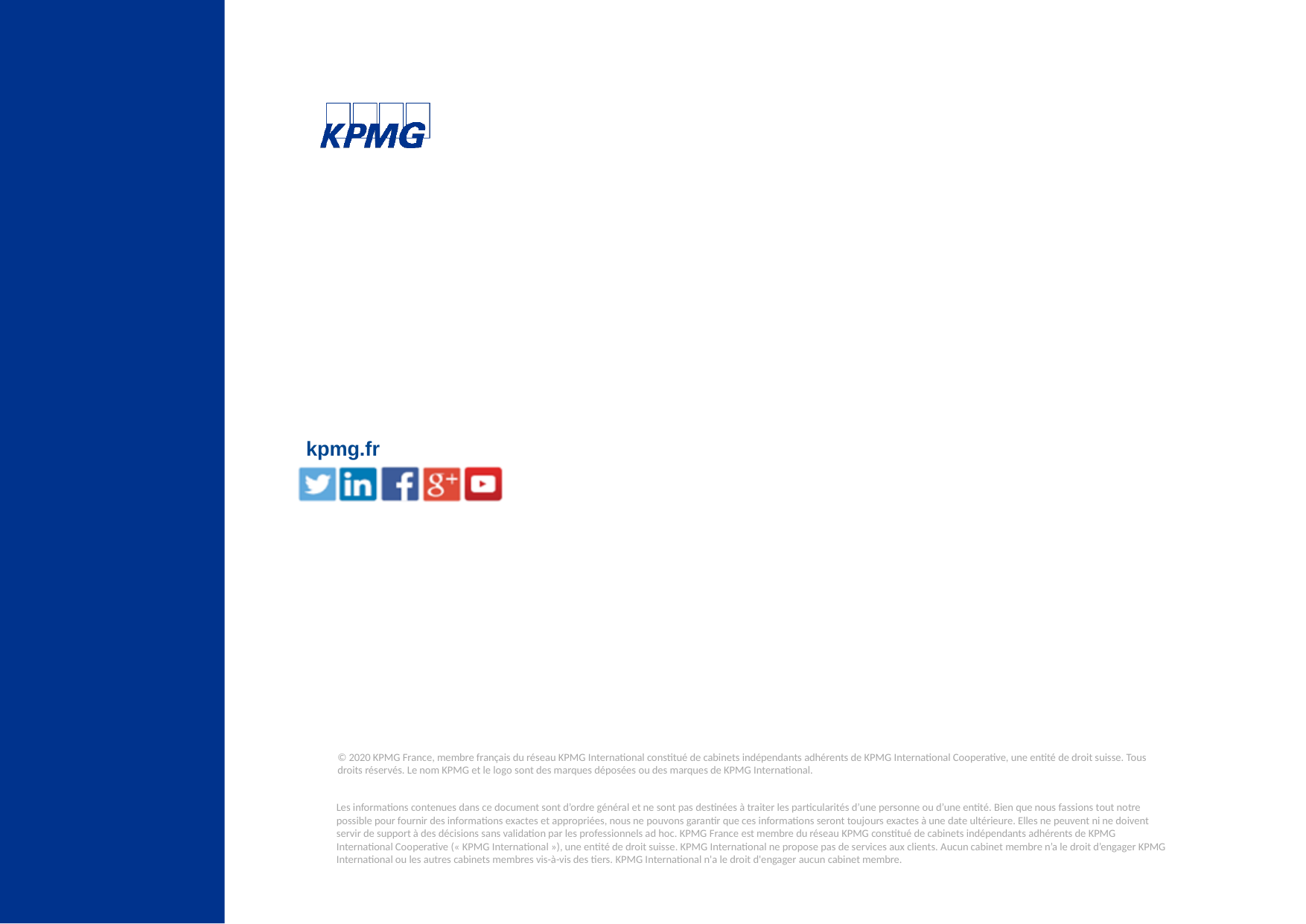

© 2020 KPMG France, membre français du réseau KPMG International constitué de cabinets indépendants adhérents de KPMG International Cooperative, une entité de droit suisse. Tous droits réservés. Le nom KPMG et le logo sont des marques déposées ou des marques de KPMG International.
Les informations contenues dans ce document sont d’ordre général et ne sont pas destinées à traiter les particularités d’une personne ou d’une entité. Bien que nous fassions tout notre possible pour fournir des informations exactes et appropriées, nous ne pouvons garantir que ces informations seront toujours exactes à une date ultérieure. Elles ne peuvent ni ne doivent servir de support à des décisions sans validation par les professionnels ad hoc. KPMG France est membre du réseau KPMG constitué de cabinets indépendants adhérents de KPMG International Cooperative (« KPMG International »), une entité de droit suisse. KPMG International ne propose pas de services aux clients. Aucun cabinet membre n’a le droit d’engager KPMG International ou les autres cabinets membres vis-à-vis des tiers. KPMG International n'a le droit d'engager aucun cabinet membre.